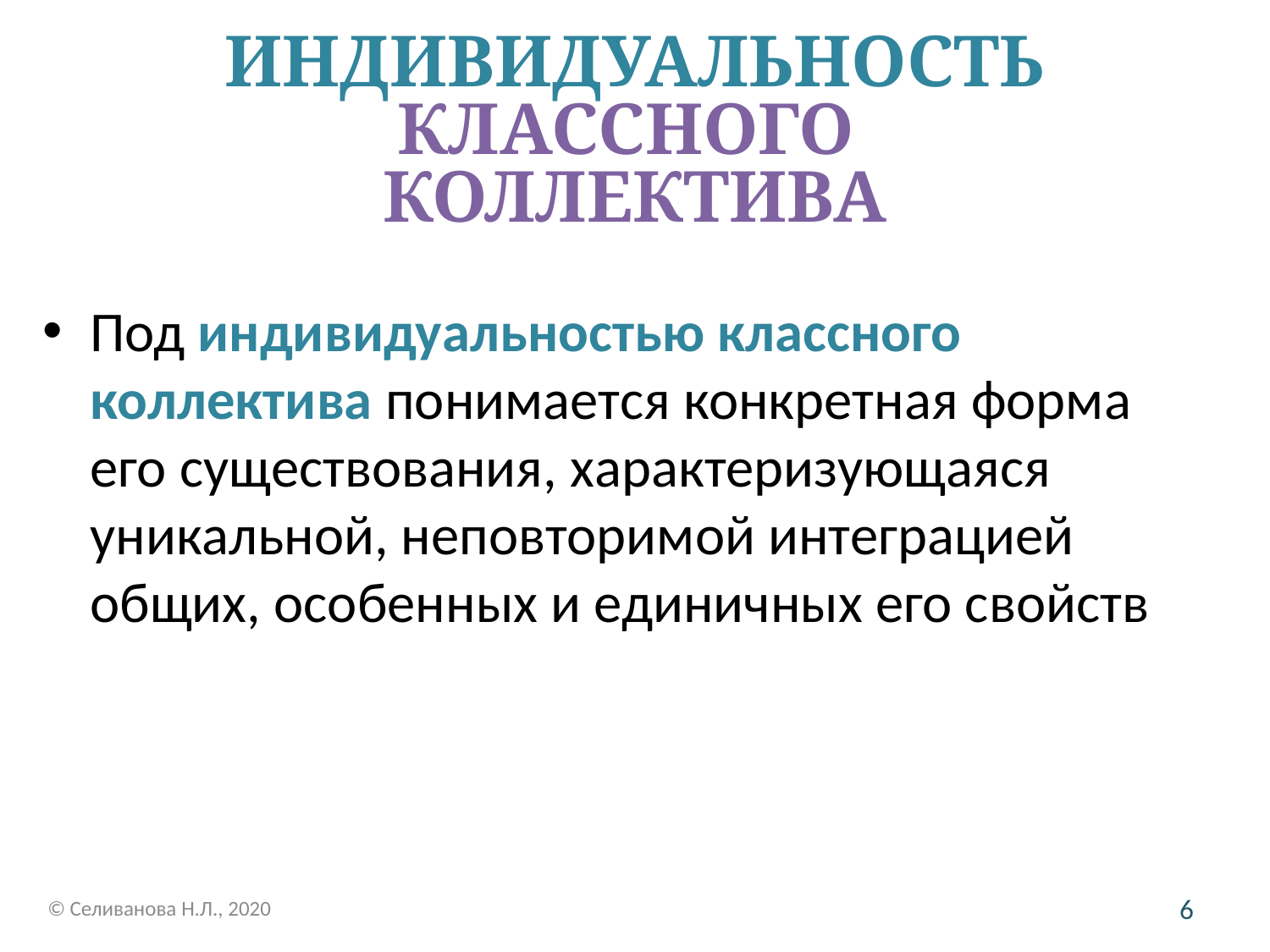

ИНДИВИДУАЛЬНОСТЬ
КЛАССНОГО
КОЛЛЕКТИВА
Под индивидуальностью классного коллектива понимается конкретная форма его существования, характеризующаяся уникальной, неповторимой интеграцией общих, особенных и единичных его свойств
© Селиванова Н.Л., 2020
6